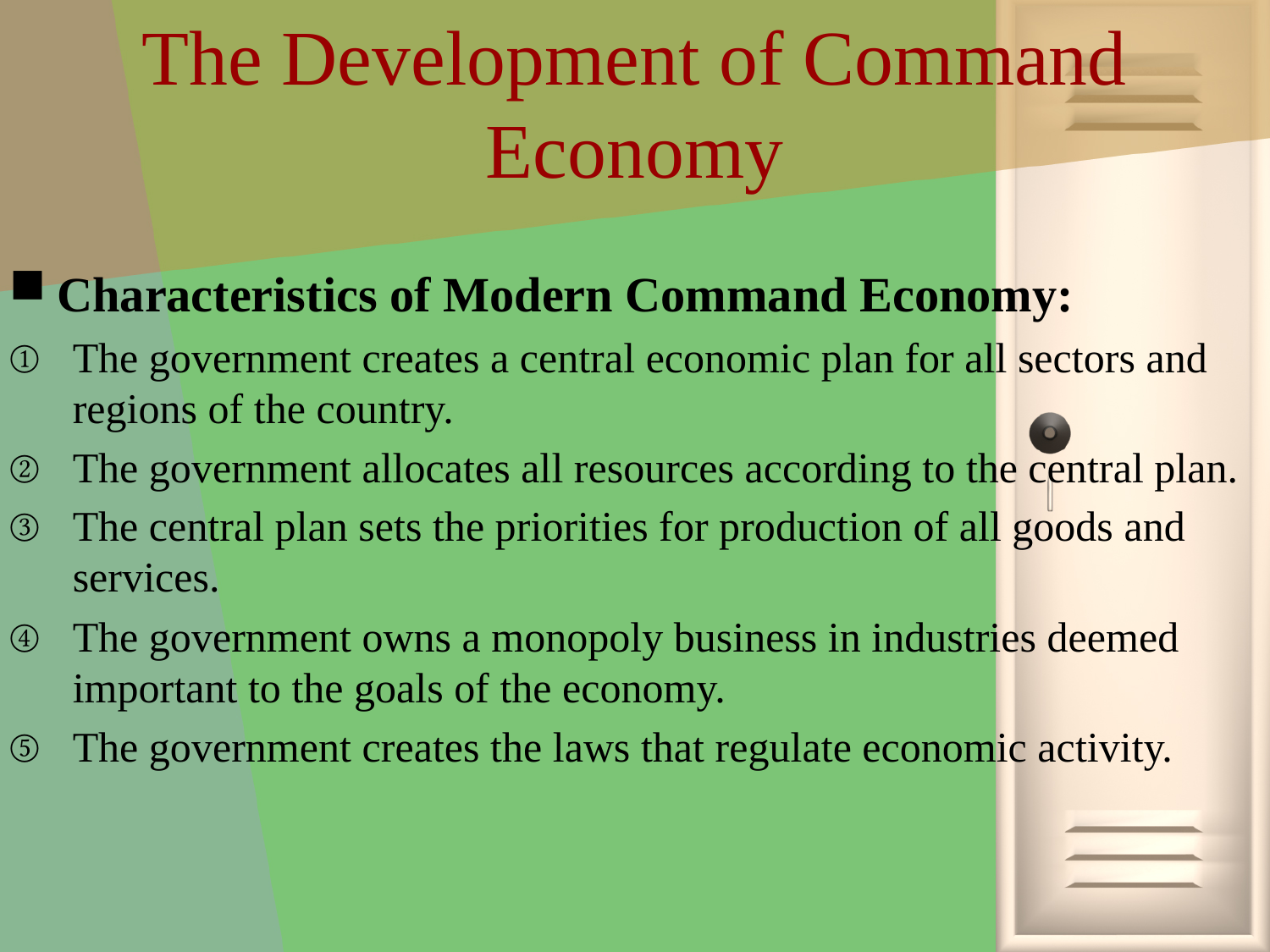

# The Development of Command Economy
Characteristics of Modern Command Economy:
The government creates a central economic plan for all sectors and regions of the country.
The government allocates all resources according to the central plan.
The central plan sets the priorities for production of all goods and services.
The government owns a monopoly business in industries deemed important to the goals of the economy.
The government creates the laws that regulate economic activity.